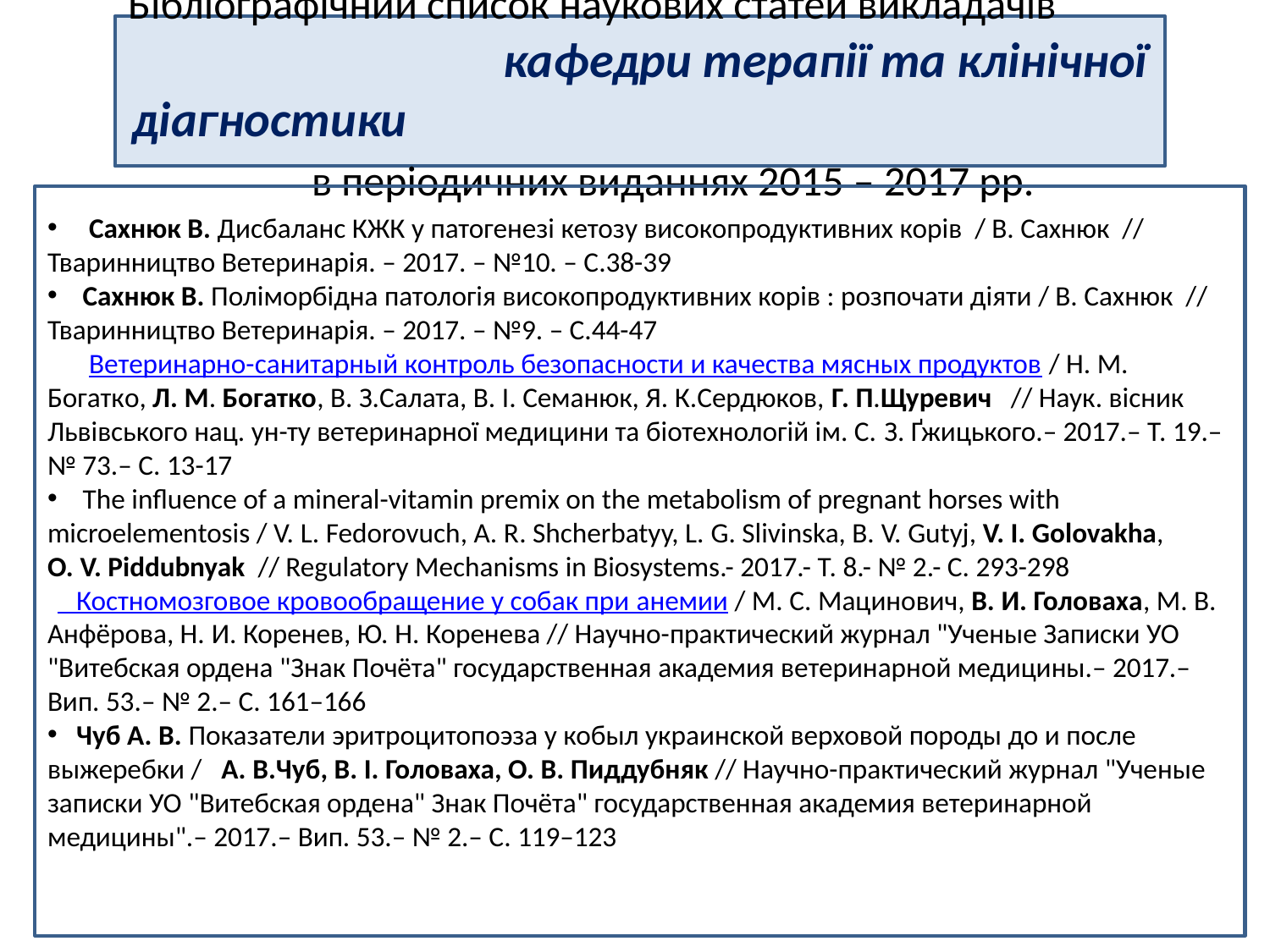

Бібліографічний список наукових статей викладачів                                                  кафедри терапії та клінічної діагностики                                                                           в періодичних виданнях 2015 – 2017 рр.

     Сахнюк В. Дисбаланс КЖК у патогенезі кетозу високопродуктивних корів  / В. Сахнюк  // Тваринництво Ветеринарія. – 2017. – №10. – С.38-39
    Сахнюк В. Поліморбідна патологія високопродуктивних корів : розпочати діяти / В. Сахнюк  // Тваринництво Ветеринарія. – 2017. – №9. – С.44-47
     Ветеринарно-санитарный контроль безопасности и качества мясных продуктов / Н. М. Богатко, Л. М. Богатко, В. З.Салата, В. І. Семанюк, Я. К.Сердюков, Г. П.Щуревич   // Наук. вісник Львівського нац. ун-ту ветеринарної медицини та біотехнологій ім. С. З. Ґжицького.– 2017.– Т. 19.– № 73.– С. 13-17
    The influence of a mineral-vitamin premix on the metabolism of pregnant horses with microelementosis / V. L. Fedorovuch, A. R. Shcherbatyy, L. G. Slivinska, B. V. Gutyj, V. I. Golovakha,       O. V. Piddubnyak  // Regulatory Mechanisms in Biosystems.- 2017.- Т. 8.- № 2.- С. 293-298
   Костномозговое кровообращение у собак при анемии / М. С. Мацинович, В. И. Головаха, М. В. Анфёрова, Н. И. Коренев, Ю. Н. Коренева // Научно-практический журнал "Ученые Записки УО "Витебская ордена "Знак Почёта" государственная академия ветеринарной медицины.– 2017.– Вип. 53.– № 2.– С. 161–166
   Чуб А. В. Показатели эритроцитопоэза у кобыл украинской верховой породы до и после выжеребки /   А. В.Чуб, В. І. Головаха, О. В. Пиддубняк // Научно-практический журнал "Ученые записки УО "Витебская ордена" Знак Почёта" государственная академия ветеринарной медицины".– 2017.– Вип. 53.– № 2.– С. 119–123